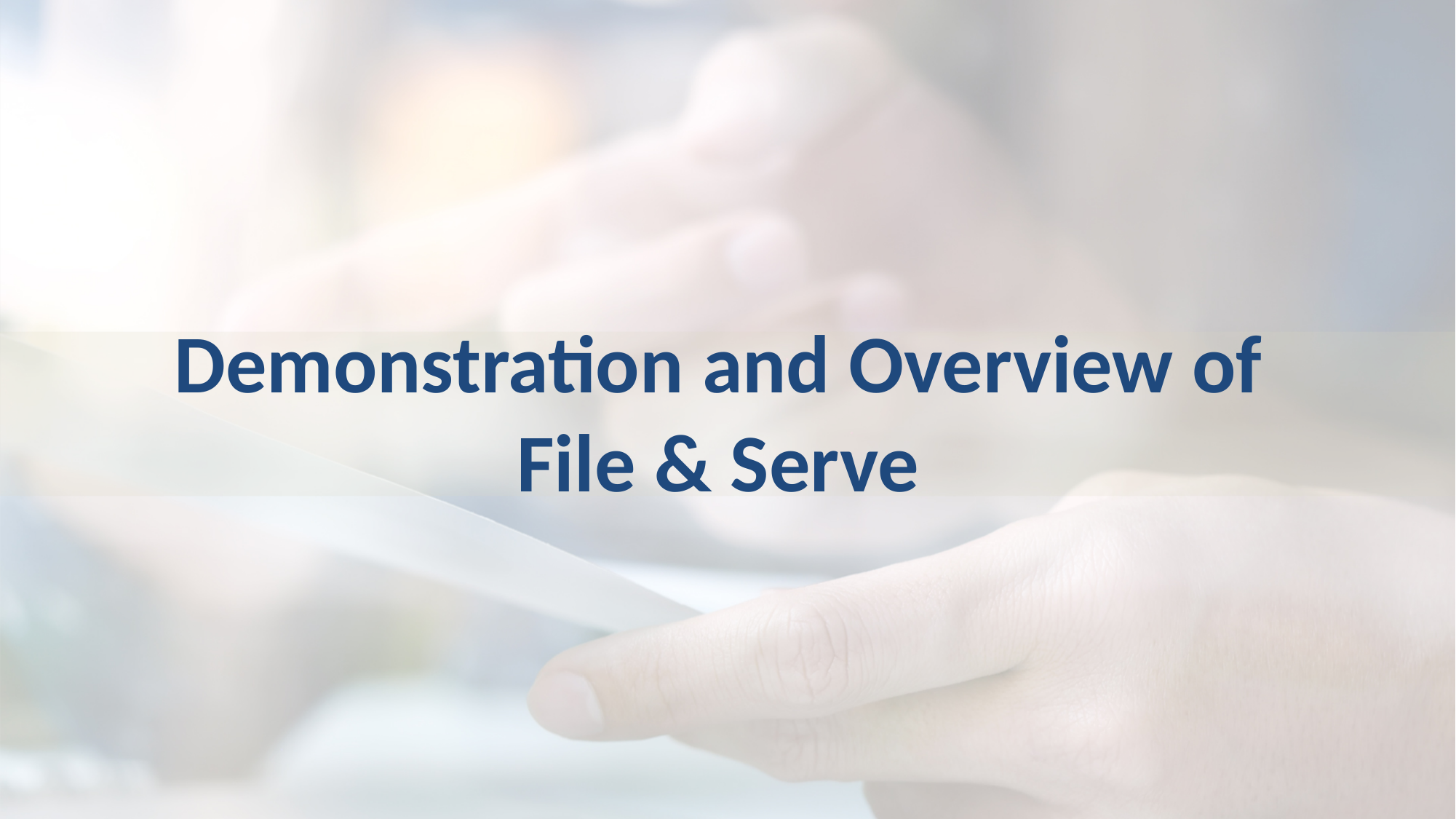

Demonstration and Overview of
File & Serve